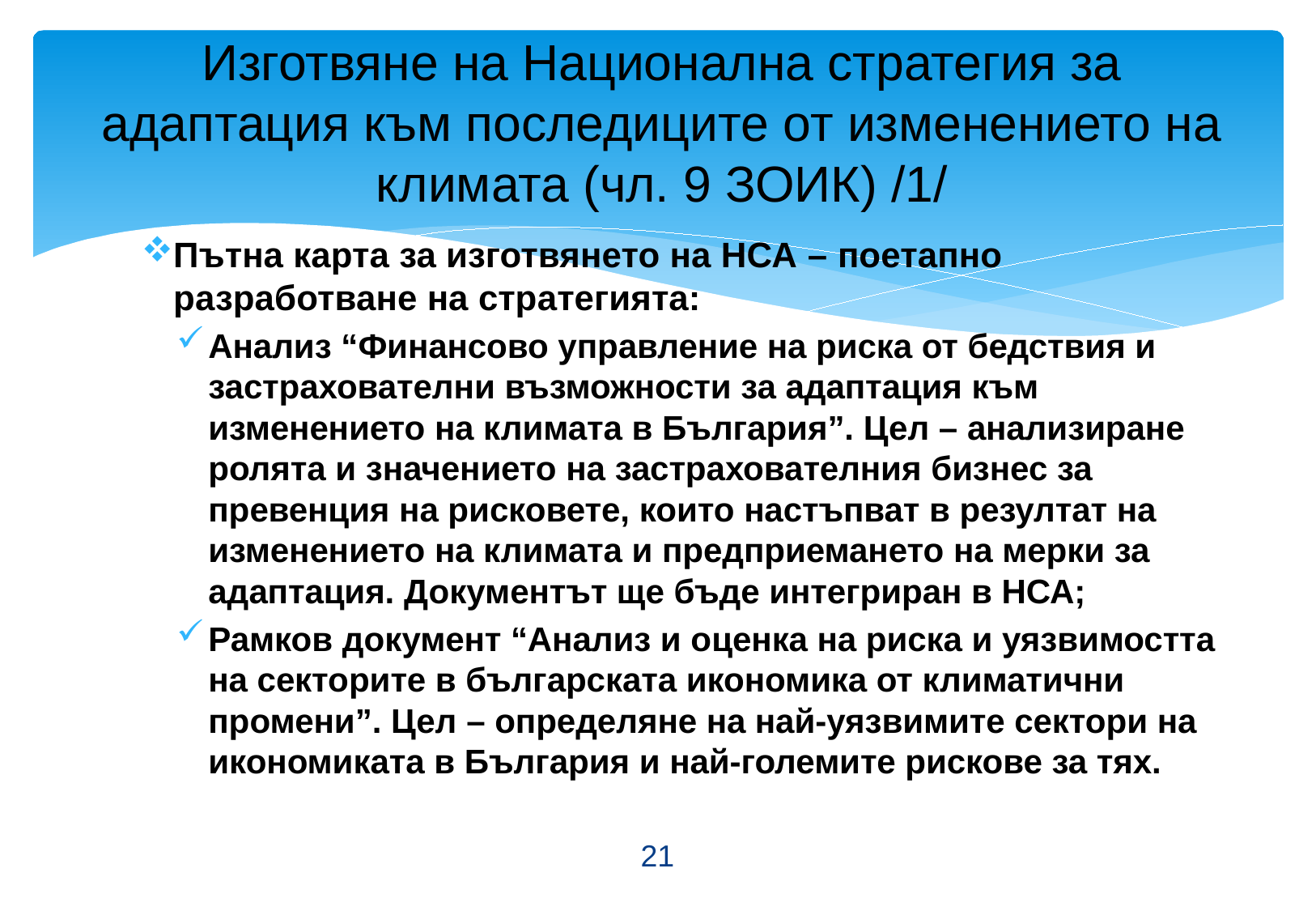

# Изготвяне на Национална стратегия за адаптация към последиците от изменението на климата (чл. 9 ЗОИК) /1/
Пътна карта за изготвянето на НСА – поетапно разработване на стратегията:
Анализ “Финансово управление на риска от бедствия и застрахователни възможности за адаптация към изменението на климата в България”. Цел – анализиране ролята и значението на застрахователния бизнес за превенция на рисковете, които настъпват в резултат на изменението на климата и предприемането на мерки за адаптация. Документът ще бъде интегриран в НСА;
Рамков документ “Анализ и оценка на риска и уязвимостта на секторите в българската икономика от климатични промени”. Цел – определяне на най-уязвимите сектори на икономиката в България и най-големите рискове за тях.

21